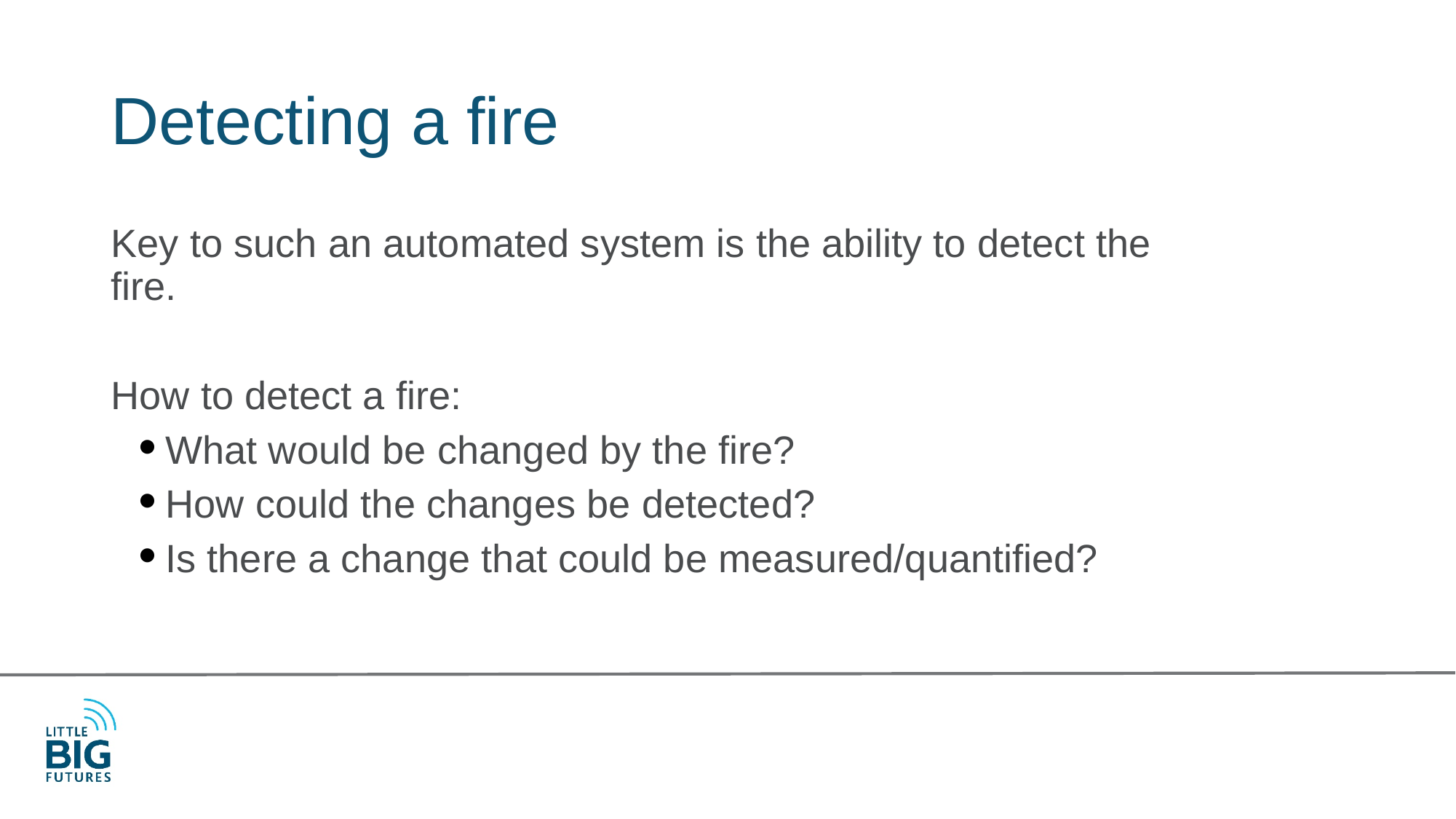

# Detecting a fire
Key to such an automated system is the ability to detect the fire.
How to detect a fire:
What would be changed by the fire?
How could the changes be detected?
Is there a change that could be measured/quantified?